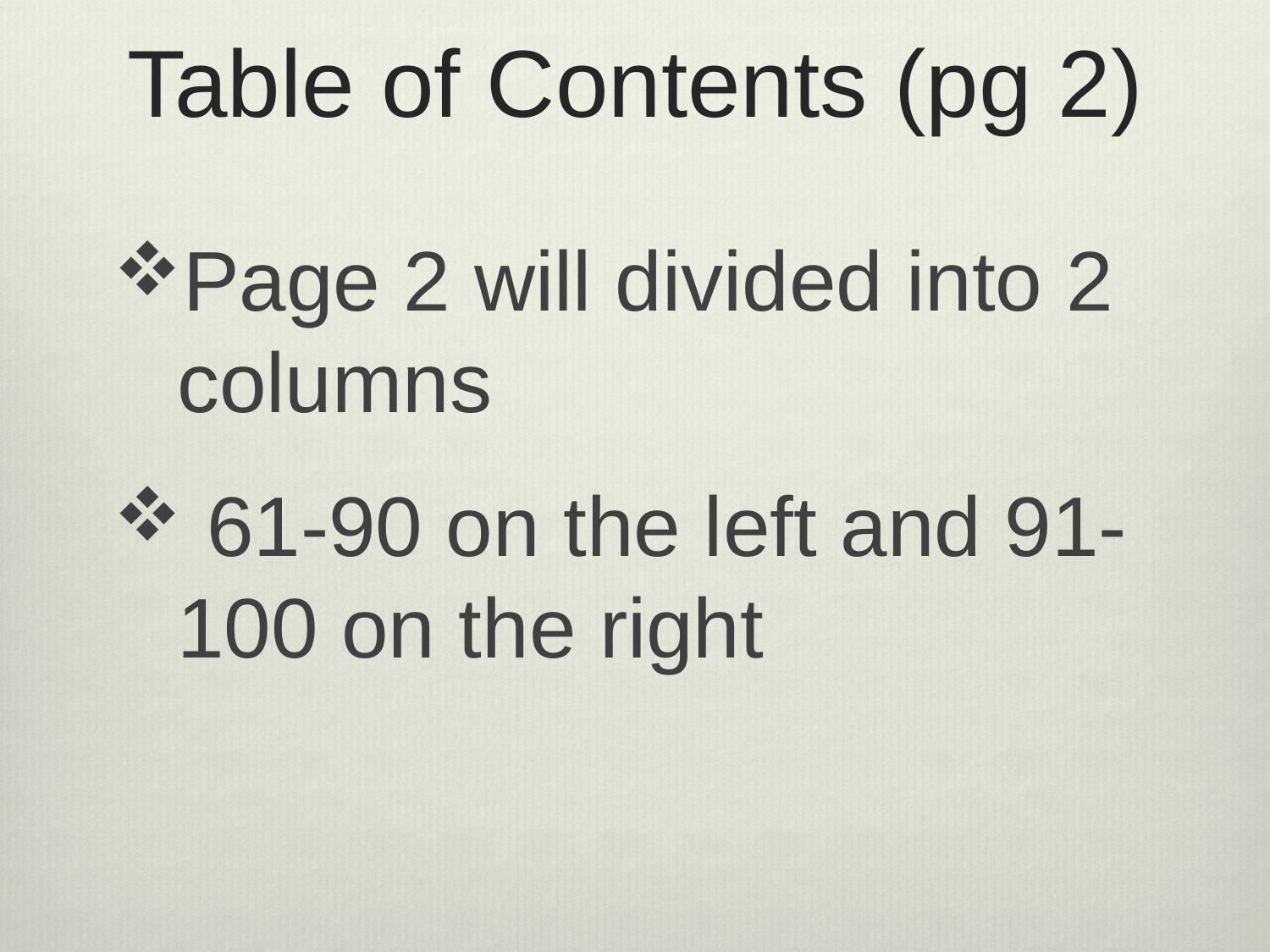

# Table of Contents (pg 2)
Page 2 will divided into 2 columns
 61-90 on the left and 91-100 on the right